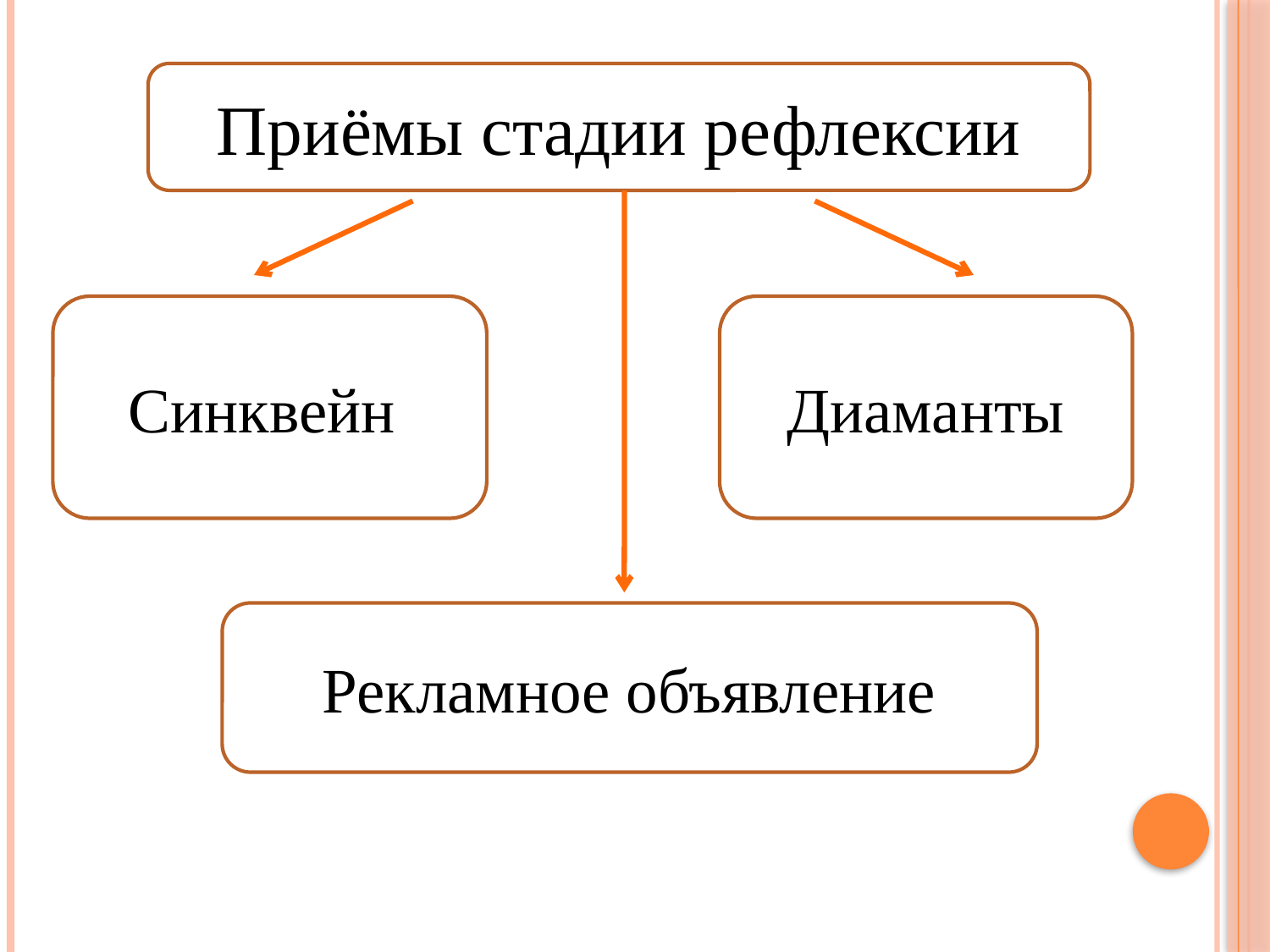

Приёмы стадии рефлексии
Синквейн
Диаманты
Рекламное объявление